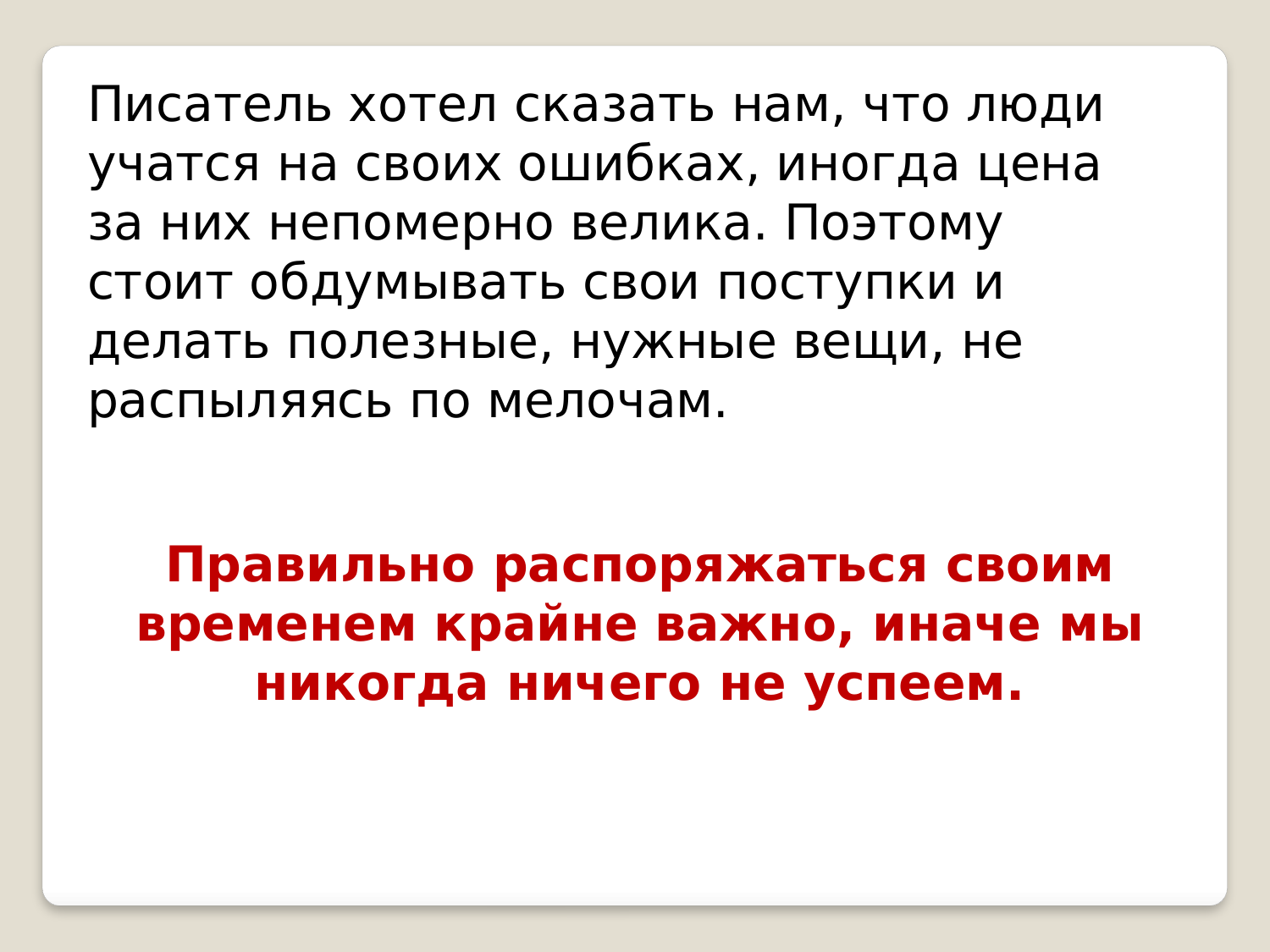

Писатель хотел сказать нам, что люди учатся на своих ошибках, иногда цена за них непомерно велика. Поэтому стоит обдумывать свои поступки и делать полезные, нужные вещи, не распыляясь по мелочам.
Правильно распоряжаться своим временем крайне важно, иначе мы никогда ничего не успеем.